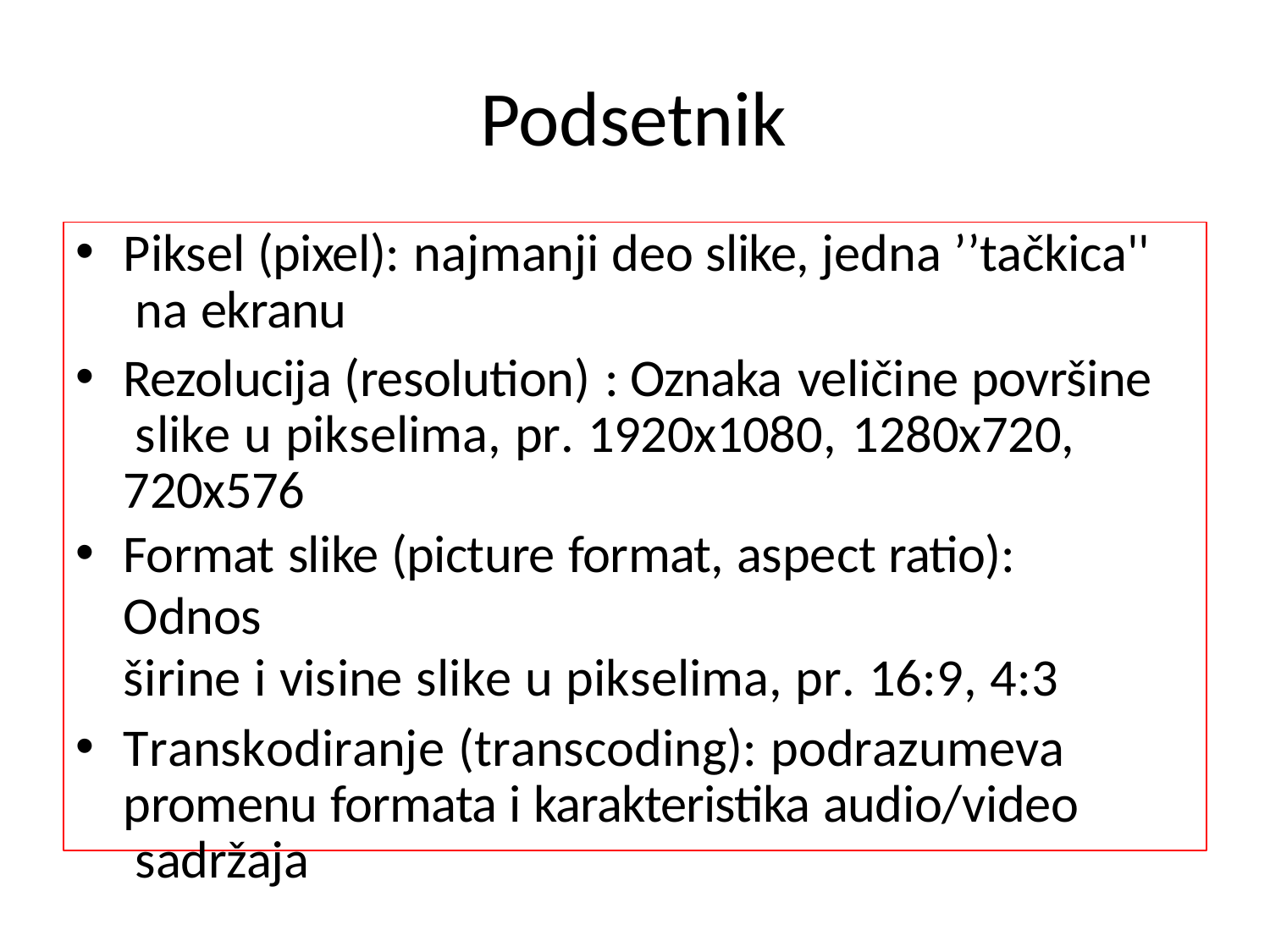

# Podsetnik
Piksel (pixel): najmanji deo slike, jedna ’’tačkica''  na ekranu
Rezolucija (resolution) : Oznaka veličine površine  slike u pikselima, pr. 1920x1080, 1280x720,  720x576
Format slike (picture format, aspect ratio): Odnos
širine i visine slike u pikselima, pr. 16:9, 4:3
Transkodiranje (transcoding): podrazumeva  promenu formata i karakteristika audio/video  sadržaja